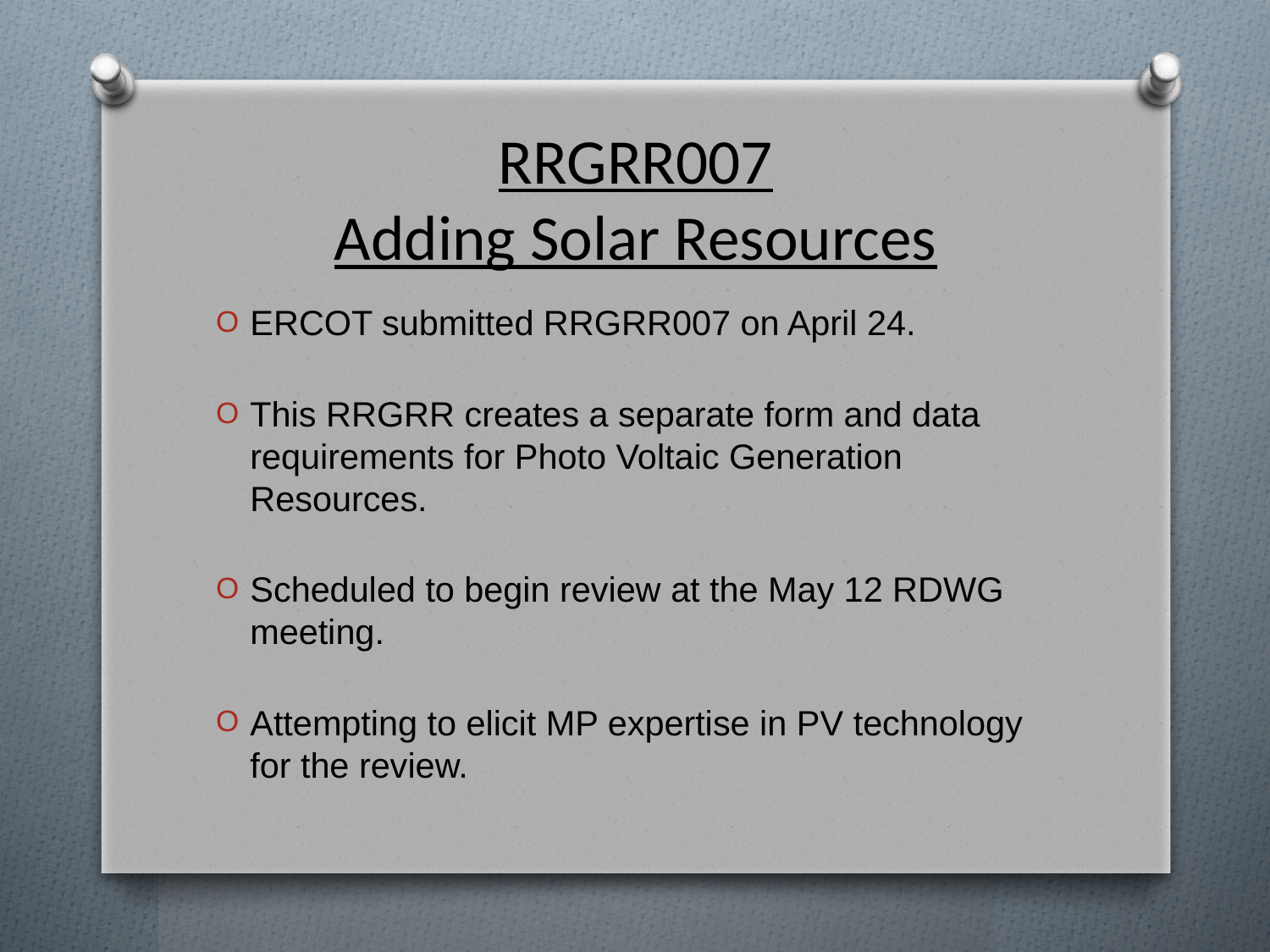

# RRGRR007 Adding Solar Resources
ERCOT submitted RRGRR007 on April 24.
This RRGRR creates a separate form and data requirements for Photo Voltaic Generation Resources.
Scheduled to begin review at the May 12 RDWG meeting.
Attempting to elicit MP expertise in PV technology for the review.